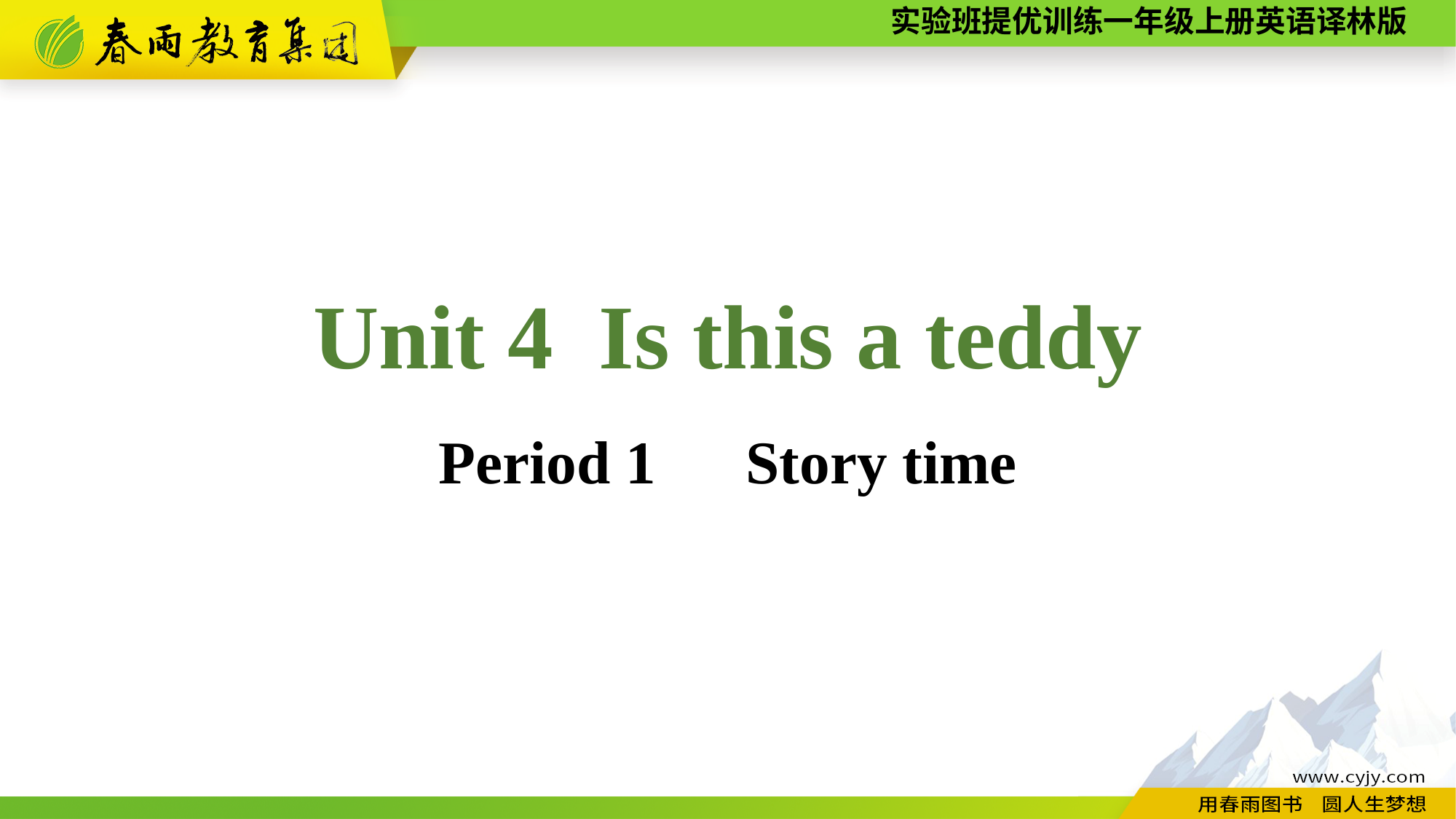

Unit 4  Is this a teddy
Period 1　Story time